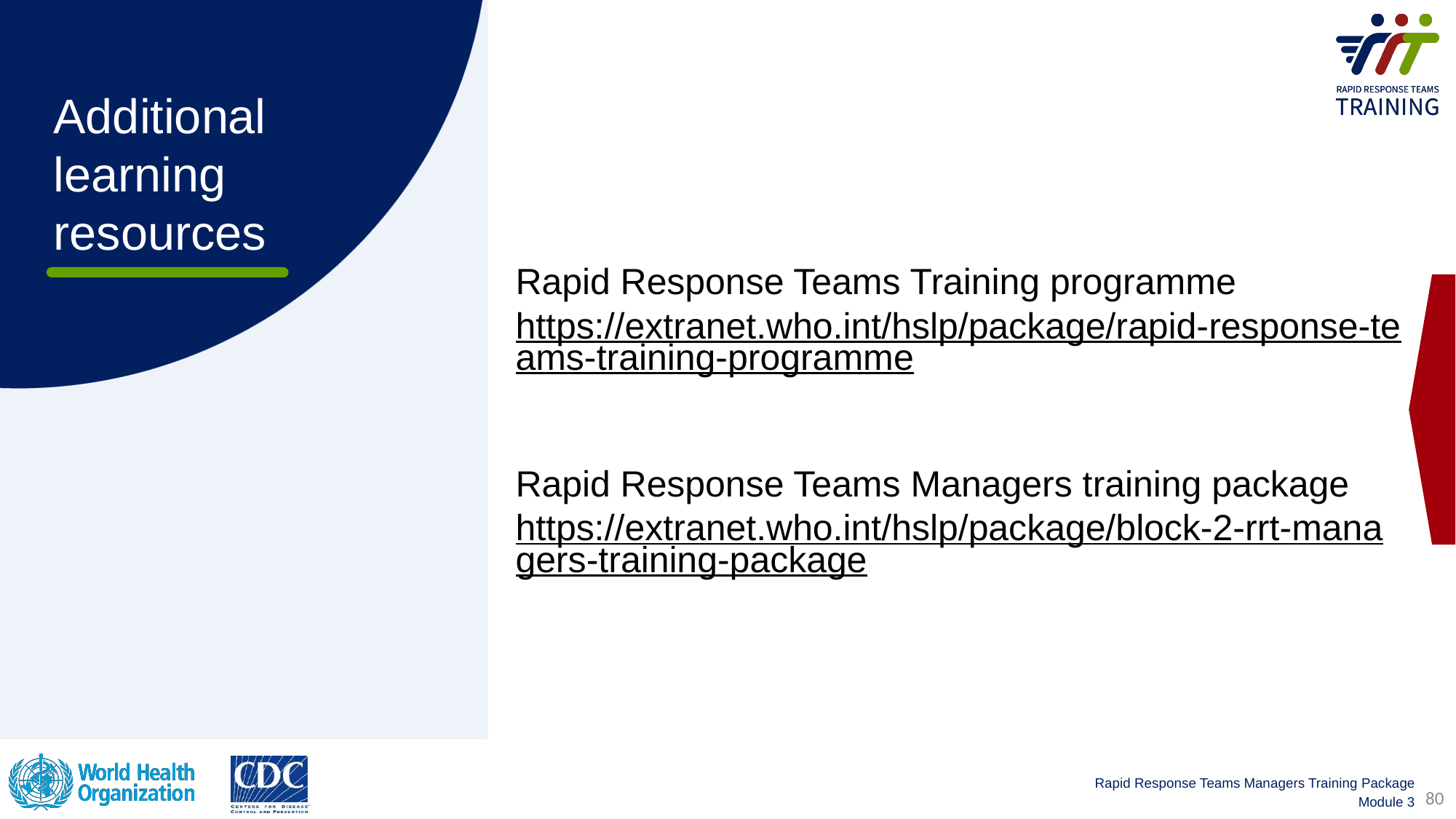

Rapid Response Teams Training programme
https://extranet.who.int/hslp/package/rapid-response-teams-training-programme

Rapid Response Teams Managers training package
https://extranet.who.int/hslp/package/block-2-rrt-managers-training-package

80